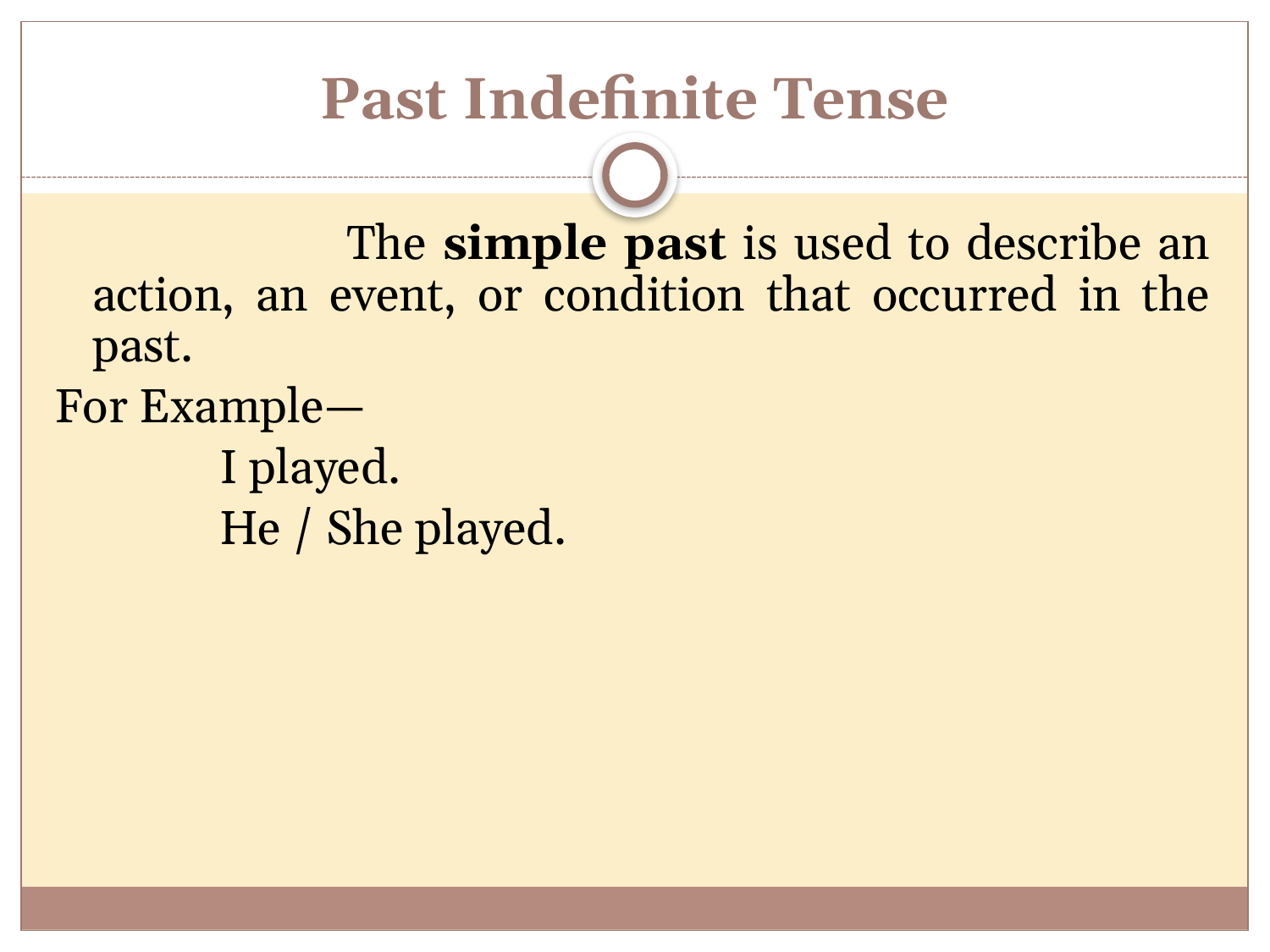

# Past Indefinite Tense
			The simple past is used to describe an action, an event, or condition that occurred in the past.
For Example—
		I played.
		He / She played.